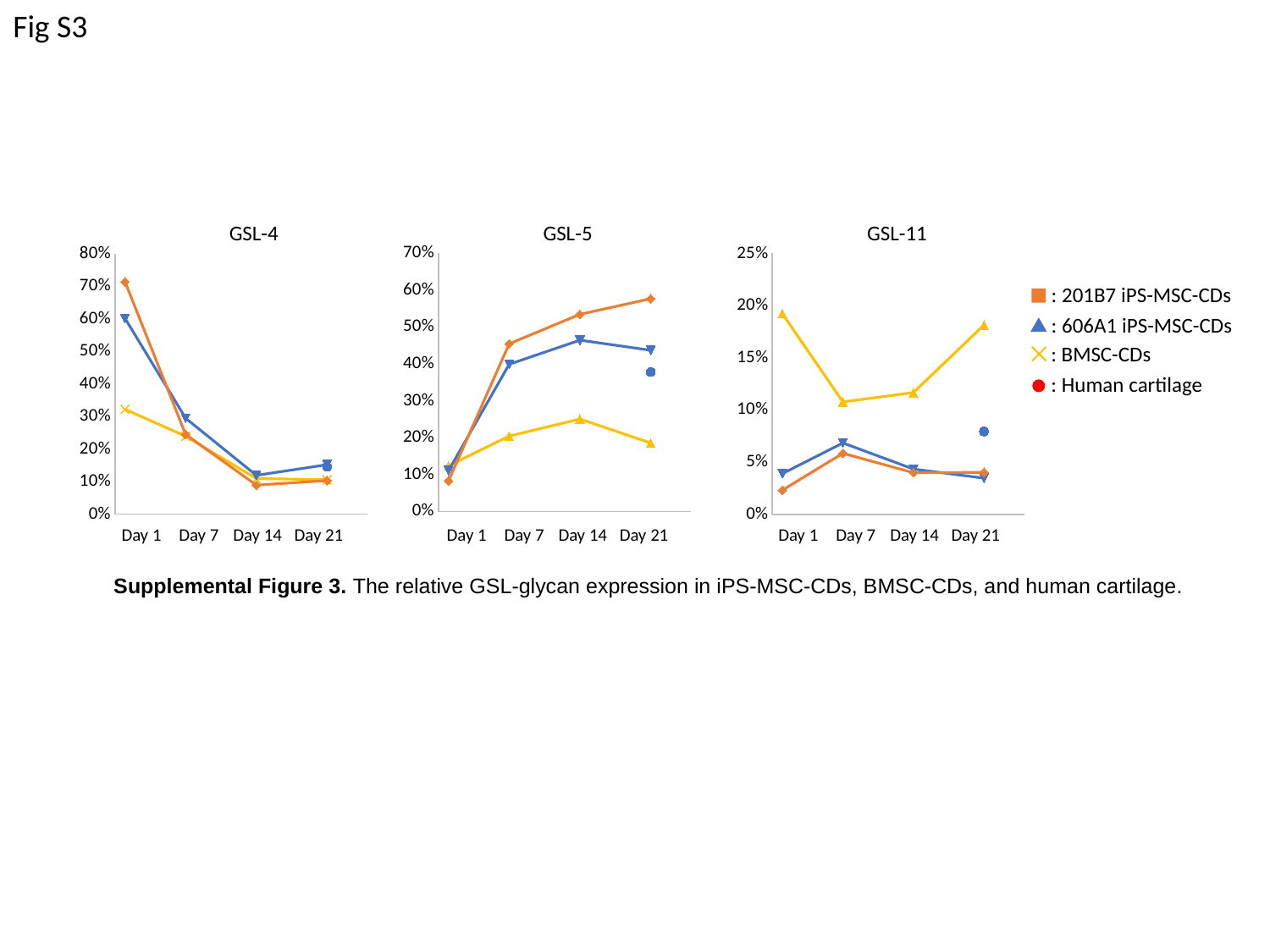

Fig S3
GSL-4
GSL-5
GSL-11

### Chart

| Category |  |  |  |  |
|---|---|---|---|---|

### Chart

| Category |  |  |  |  |
|---|---|---|---|---|

### Chart

| Category |  |  |  |  |
|---|---|---|---|---|
: 201B7 iPS-MSC-CDs

: 606A1 iPS-MSC-CDs

: BMSC-CDs
: Human cartilage

Day 14
Day 7
Day 1
Day 21
Day 14
Day 7
Day 1
Day 21
Day 14
Day 7
Day 1
Day 21
Supplemental Figure 3. The relative GSL-glycan expression in iPS-MSC-CDs, BMSC-CDs, and human cartilage.